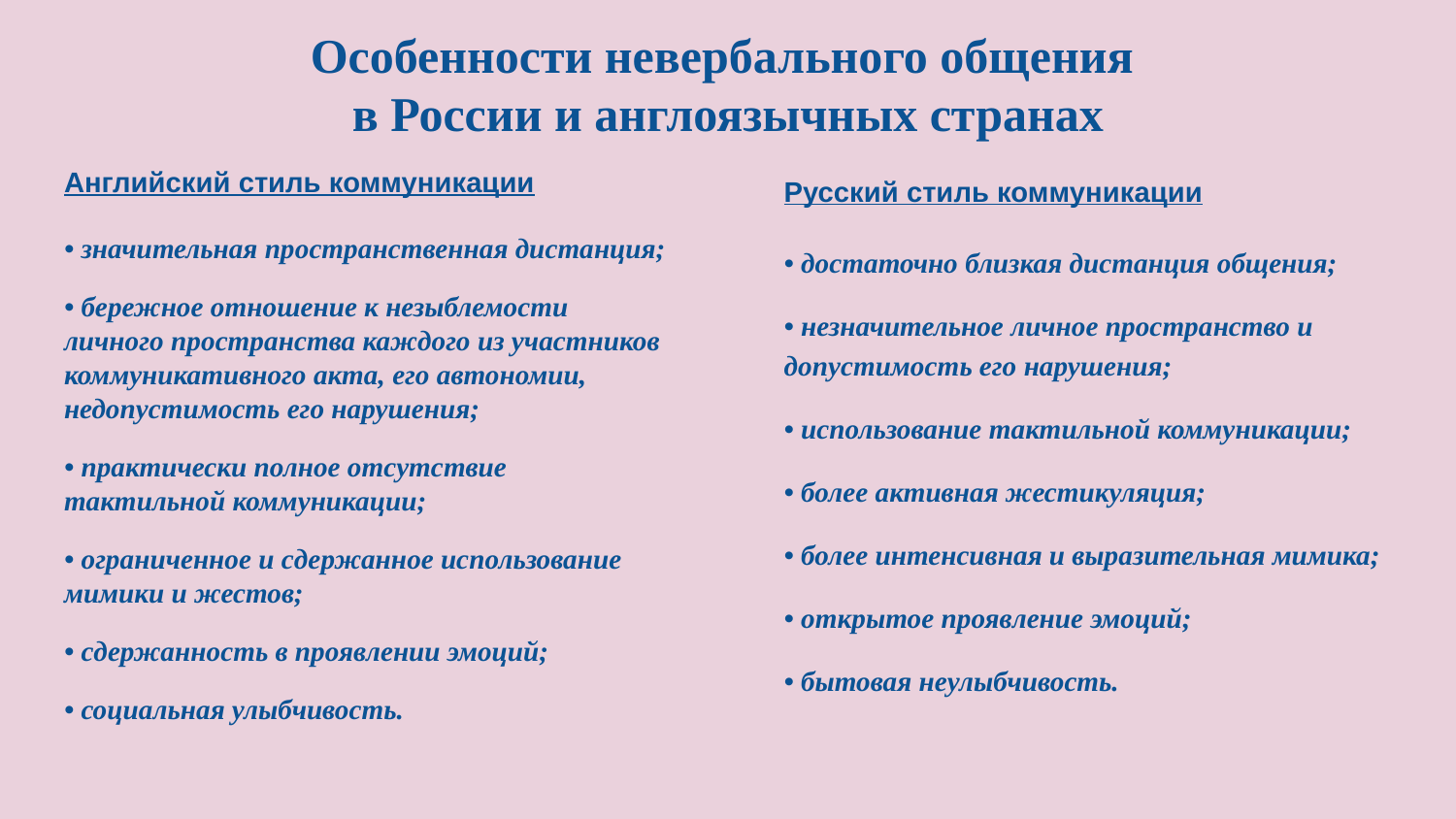

# Особенности невербального общения
в России и англоязычных странах
Английский стиль коммуникации
• значительная пространственная дистанция;
• бережное отношение к незыблемости личного пространства каждого из участников коммуникативного акта, его автономии, недопустимость его нарушения;
• практически полное отсутствие тактильной коммуникации;
• ограниченное и сдержанное использование мимики и жестов;
• сдержанность в проявлении эмоций;
• социальная улыбчивость.

Русский стиль коммуникации
• достаточно близкая дистанция общения;
• незначительное личное пространство и допустимость его нарушения;
• использование тактильной коммуникации;
• более активная жестикуляция;
• более интенсивная и выразительная мимика;
• открытое проявление эмоций;
• бытовая неулыбчивость.